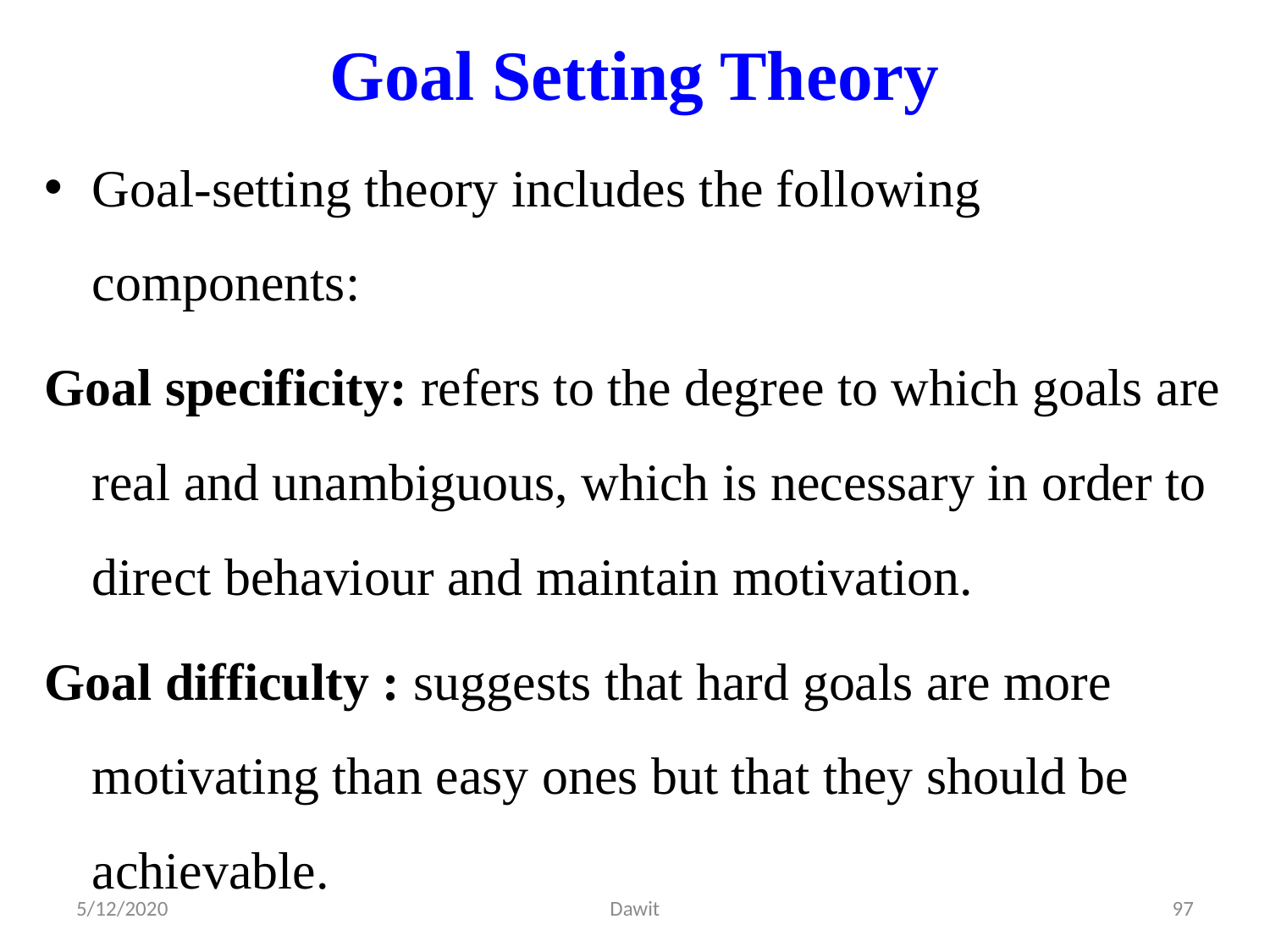

# Goal Setting Theory
Goal-setting theory includes the following components:
Goal specificity: refers to the degree to which goals are real and unambiguous, which is necessary in order to direct behaviour and maintain motivation.
Goal difficulty : suggests that hard goals are more motivating than easy ones but that they should be achievable.

5/12/2020
Dawit
97